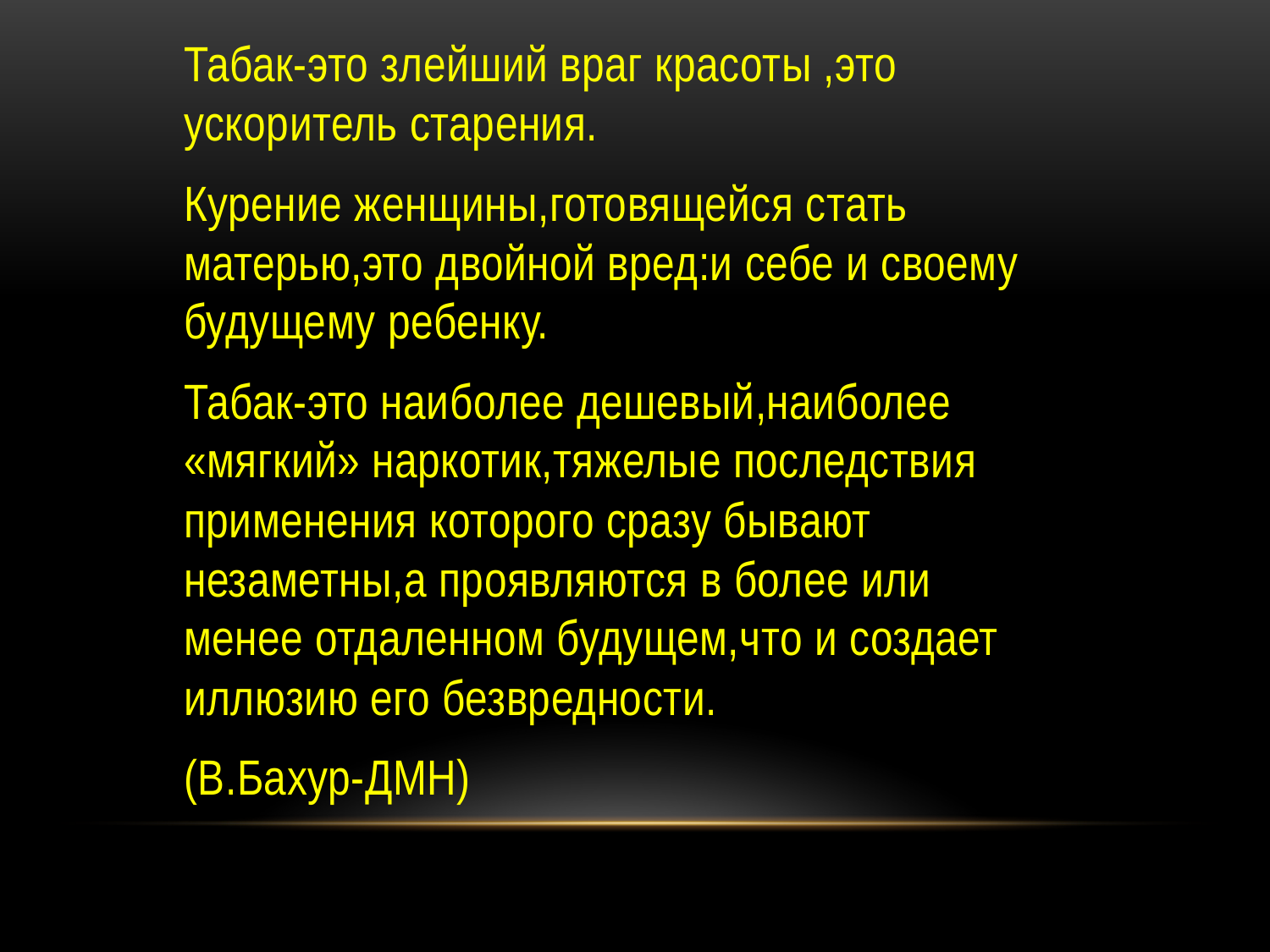

Табак-это злейший враг красоты ,это ускоритель старения.
Курение женщины,готовящейся стать матерью,это двойной вред:и себе и своему будущему ребенку.
Табак-это наиболее дешевый,наиболее «мягкий» наркотик,тяжелые последствия применения которого сразу бывают незаметны,а проявляются в более или менее отдаленном будущем,что и создает иллюзию его безвредности.
(В.Бахур-ДМН)